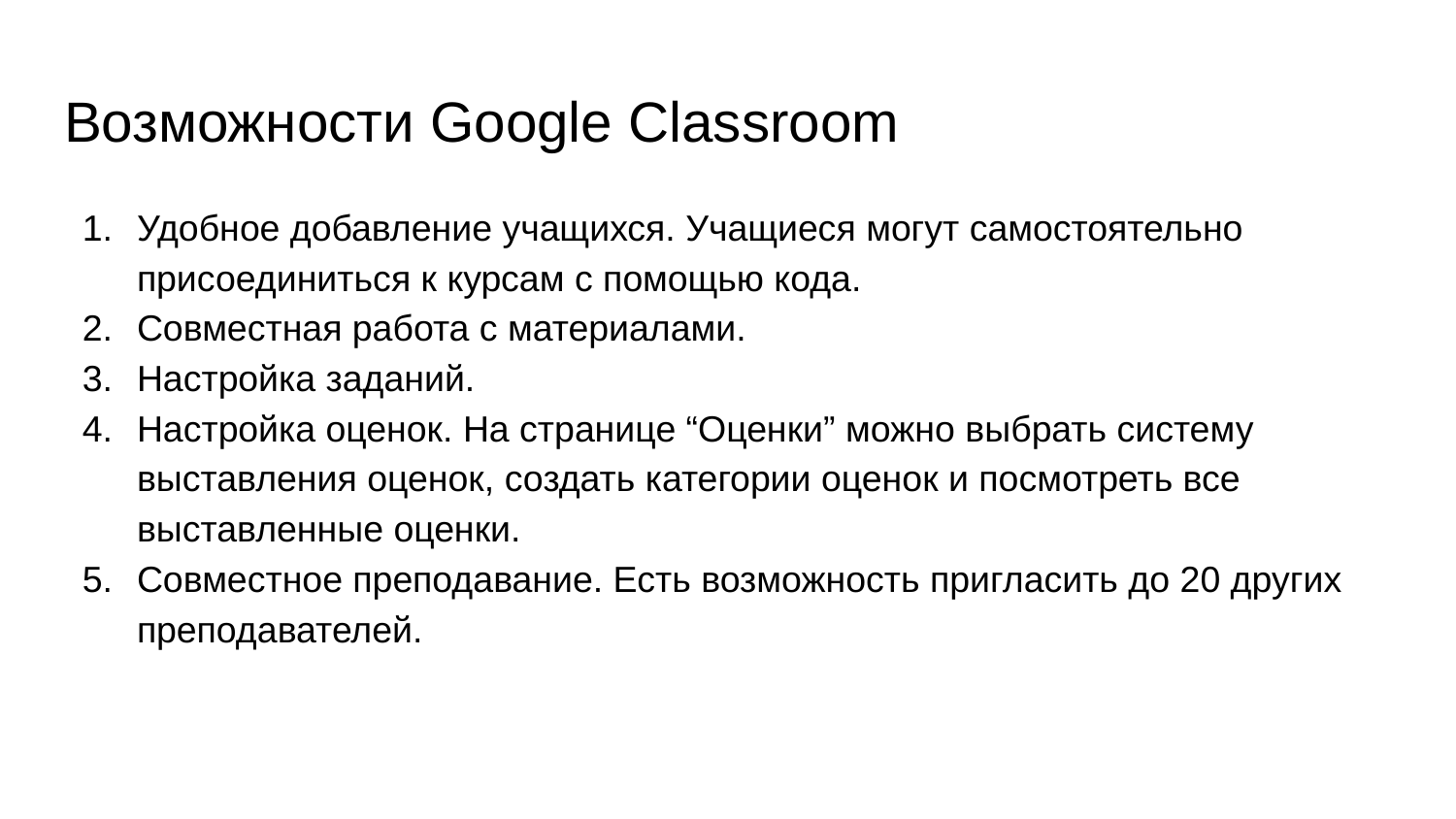

# Возможности Google Classroom
Удобное добавление учащихся. Учащиеся могут самостоятельно присоединиться к курсам с помощью кода.
Совместная работа с материалами.
Настройка заданий.
Настройка оценок. На странице “Оценки” можно выбрать систему выставления оценок, создать категории оценок и посмотреть все выставленные оценки.
Совместное преподавание. Есть возможность пригласить до 20 других преподавателей.